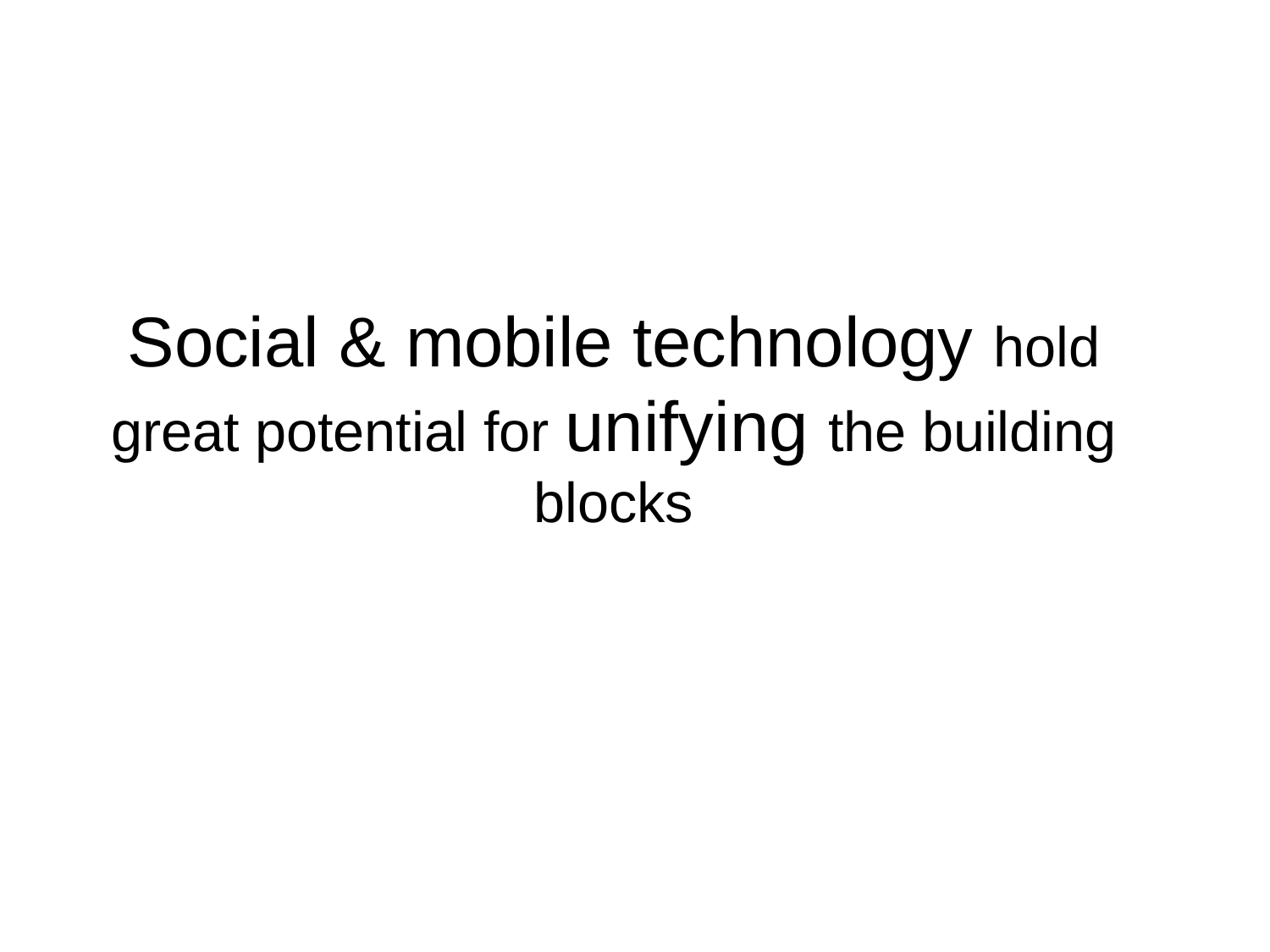

Social & mobile technology hold great potential for unifying the building blocks